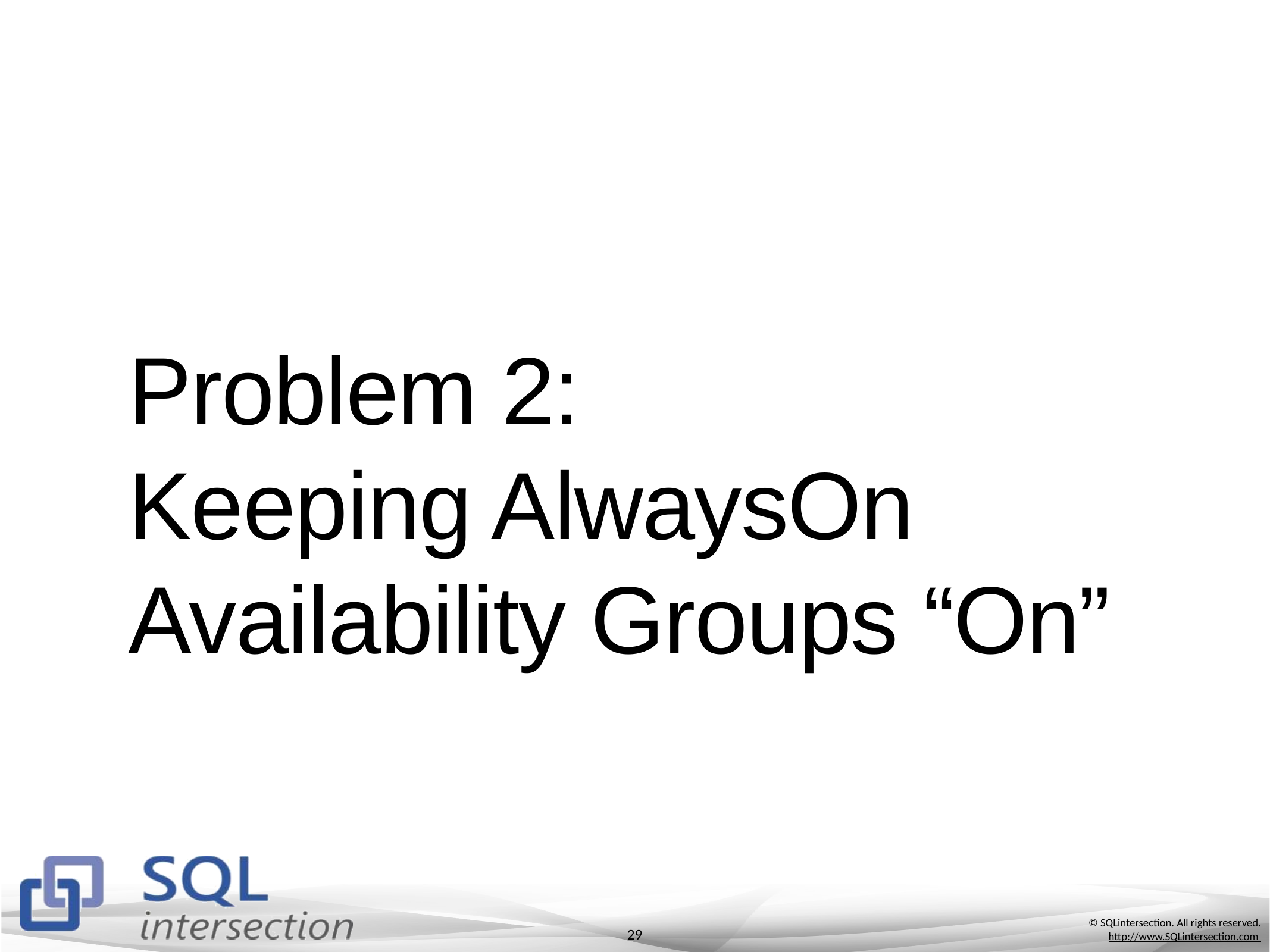

# Problem 2: Keeping AlwaysOn Availability Groups “On”